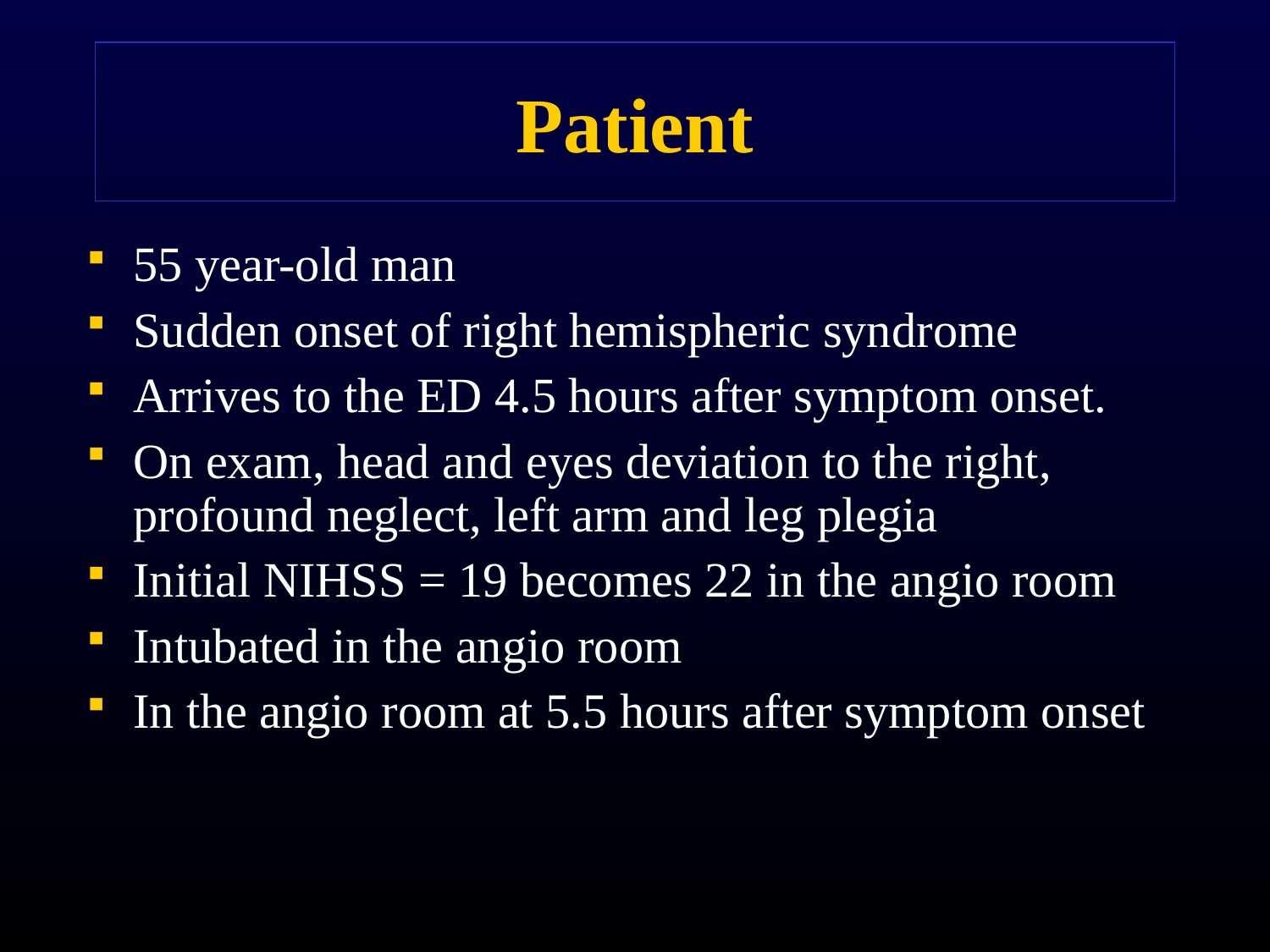

Patient
55 year-old man
Sudden onset of right hemispheric syndrome
Arrives to the ED 4.5 hours after symptom onset.
On exam, head and eyes deviation to the right, profound neglect, left arm and leg plegia
Initial NIHSS = 19 becomes 22 in the angio room
Intubated in the angio room
In the angio room at 5.5 hours after symptom onset